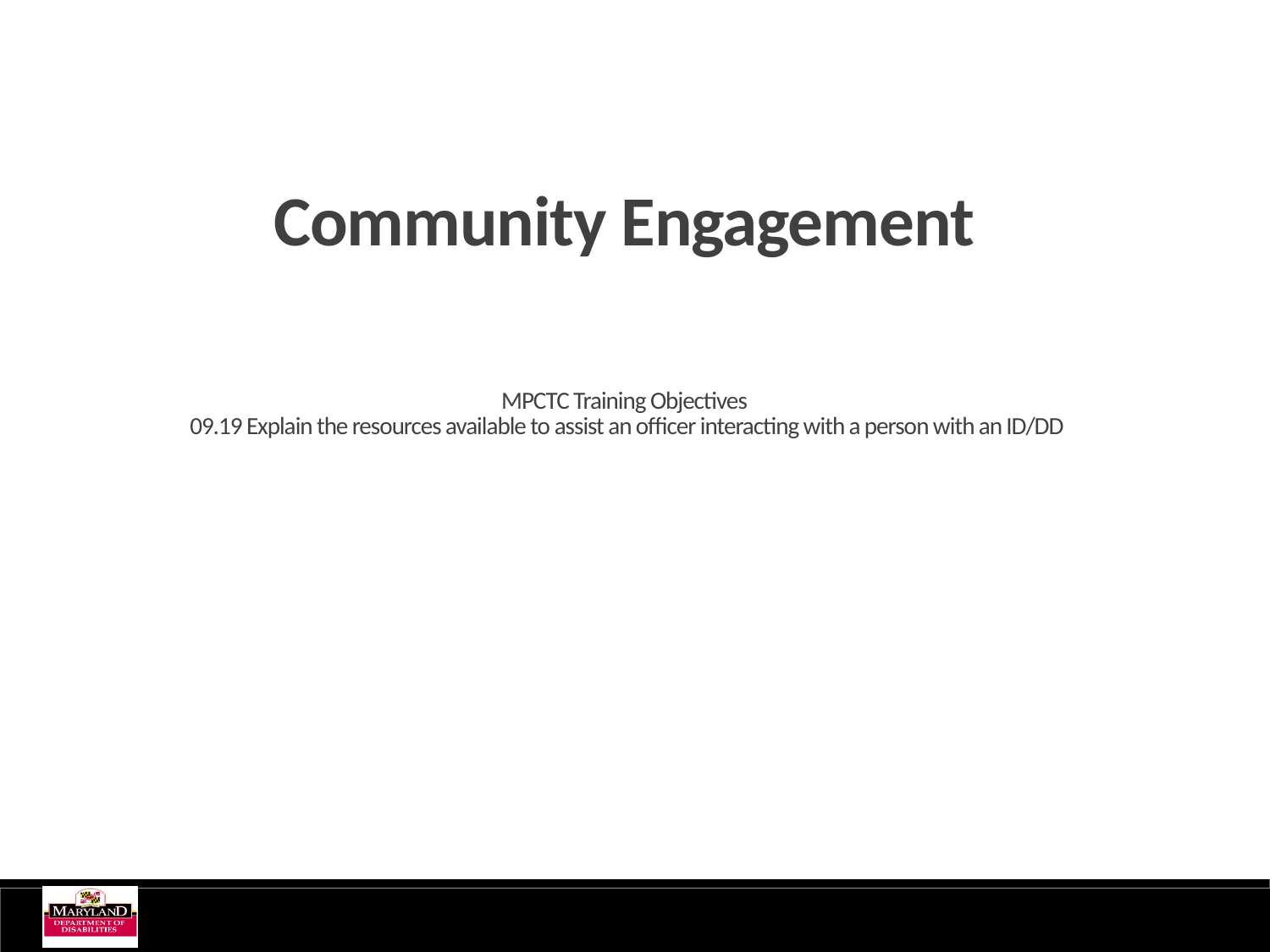

Community Engagement
MPCTC Training Objectives
 09.19 Explain the resources available to assist an officer interacting with a person with an ID/DD